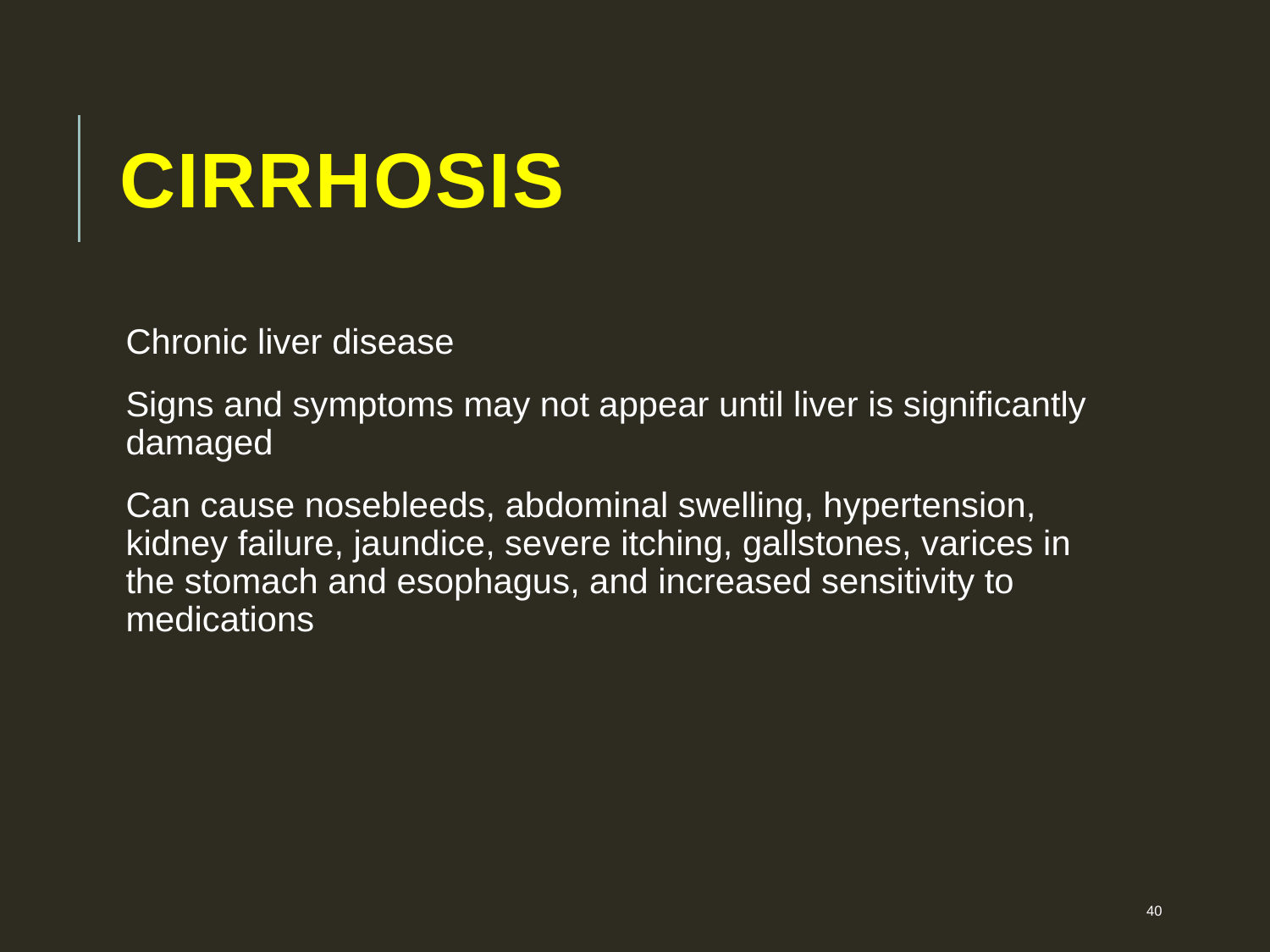

# Cirrhosis
Chronic liver disease
Signs and symptoms may not appear until liver is significantly damaged
Can cause nosebleeds, abdominal swelling, hypertension, kidney failure, jaundice, severe itching, gallstones, varices in the stomach and esophagus, and increased sensitivity to medications
 40